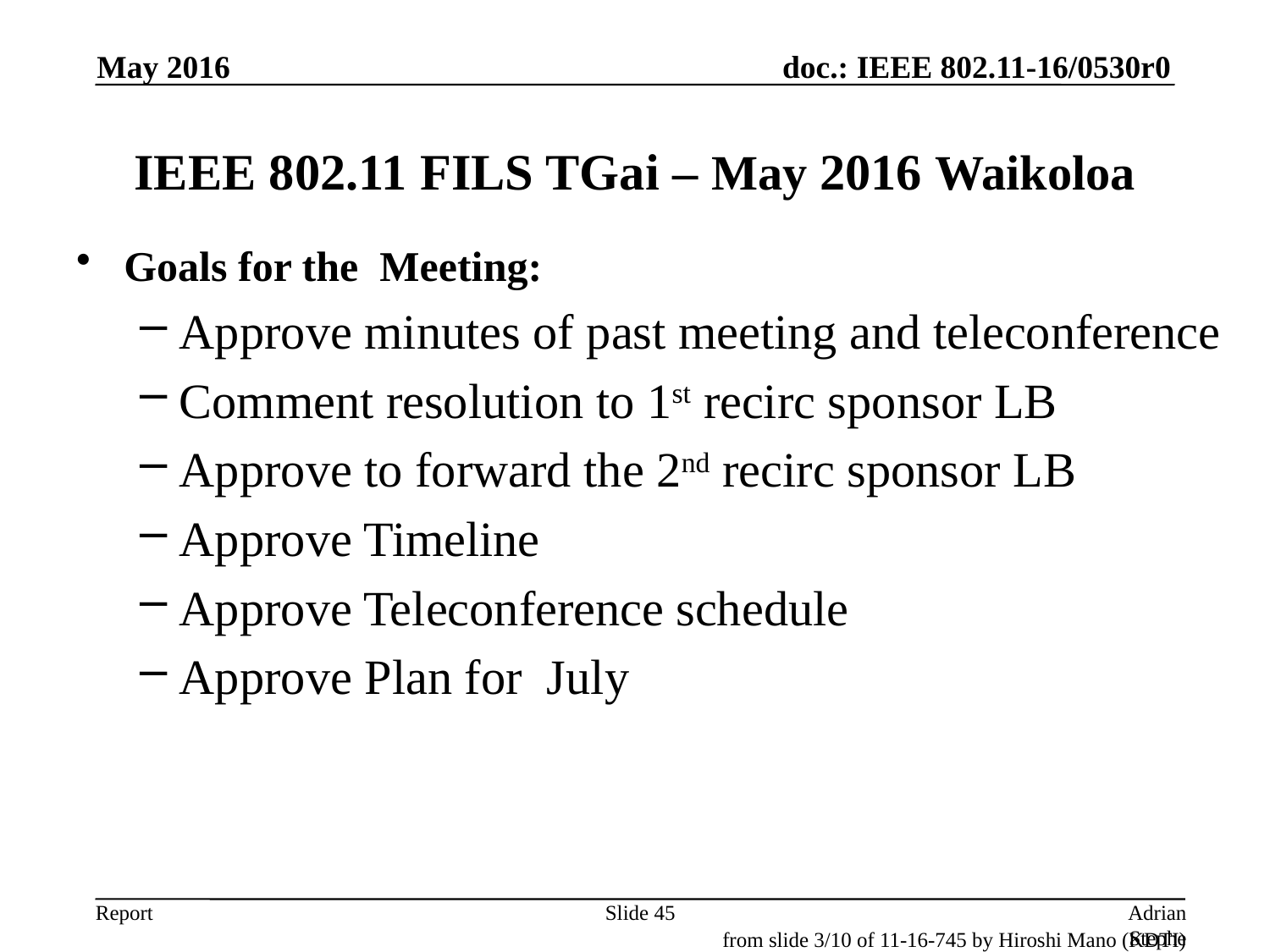

May 2016
# IEEE 802.11 FILS TGai – May 2016 Waikoloa
Goals for the  Meeting:
Approve minutes of past meeting and teleconference
Comment resolution to 1st recirc sponsor LB
Approve to forward the 2nd recirc sponsor LB
Approve Timeline
Approve Teleconference schedule
Approve Plan for  July

Slide 45
Adrian Stephens, Intel Corporation
from slide 3/10 of 11-16-745 by Hiroshi Mano (KDTI)